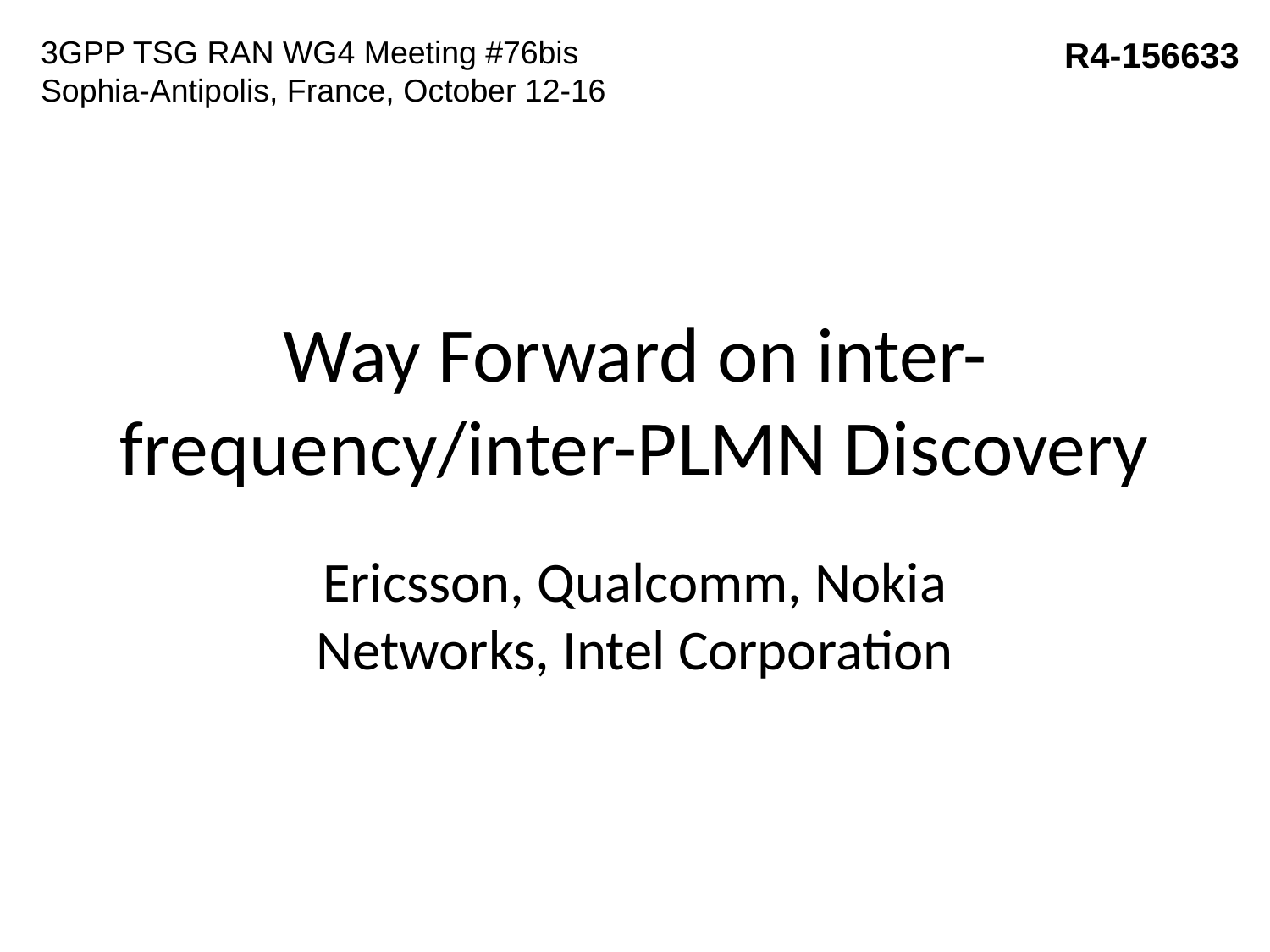

3GPP TSG RAN WG4 Meeting #76bis
Sophia-Antipolis, France, October 12-16
R4-156633
# Way Forward on inter-frequency/inter-PLMN Discovery
Ericsson, Qualcomm, Nokia Networks, Intel Corporation